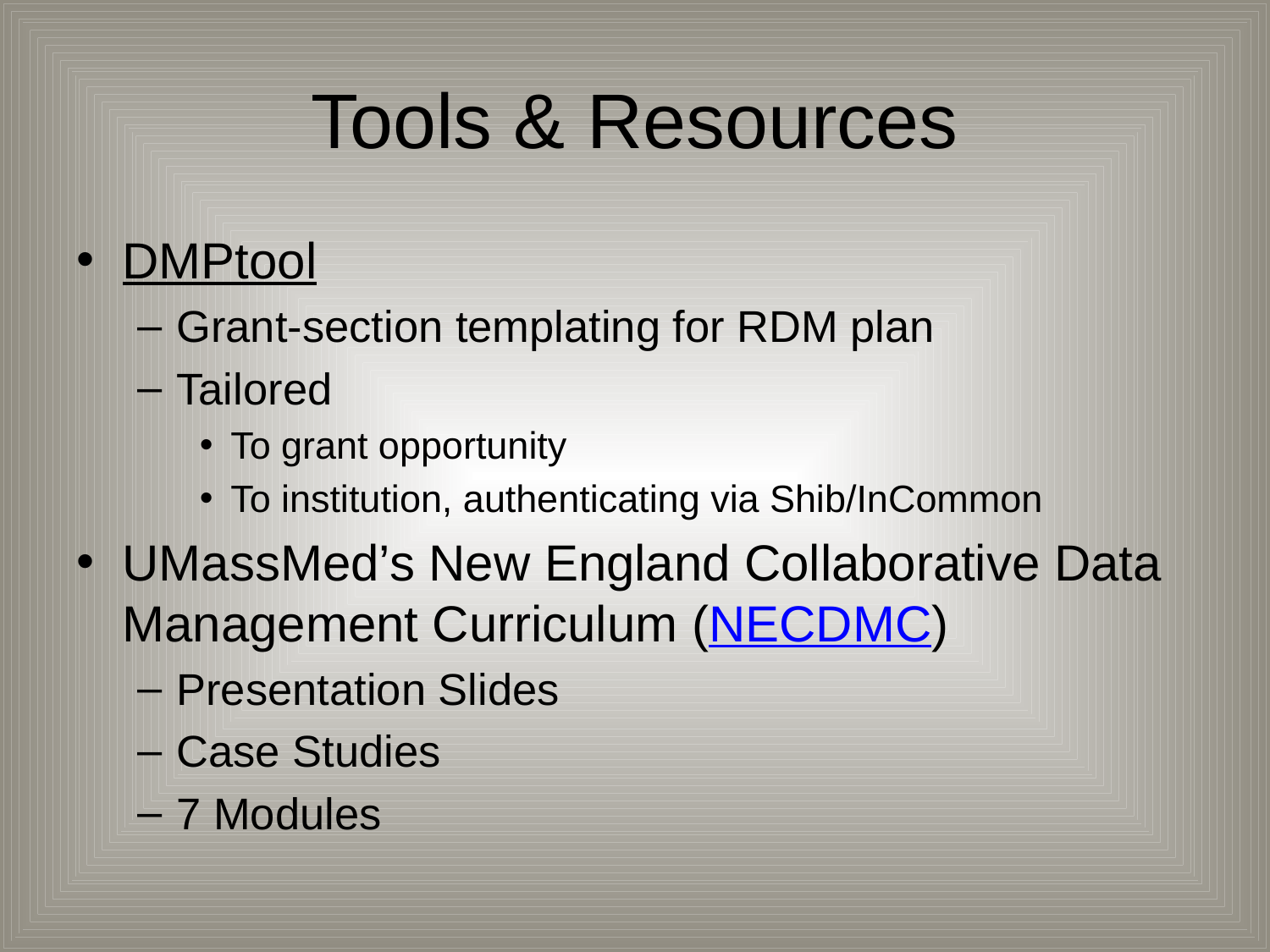

# Tools & Resources
DMPtool
Grant-section templating for RDM plan
Tailored
To grant opportunity
To institution, authenticating via Shib/InCommon
UMassMed’s New England Collaborative Data Management Curriculum (NECDMC)
Presentation Slides
Case Studies
7 Modules